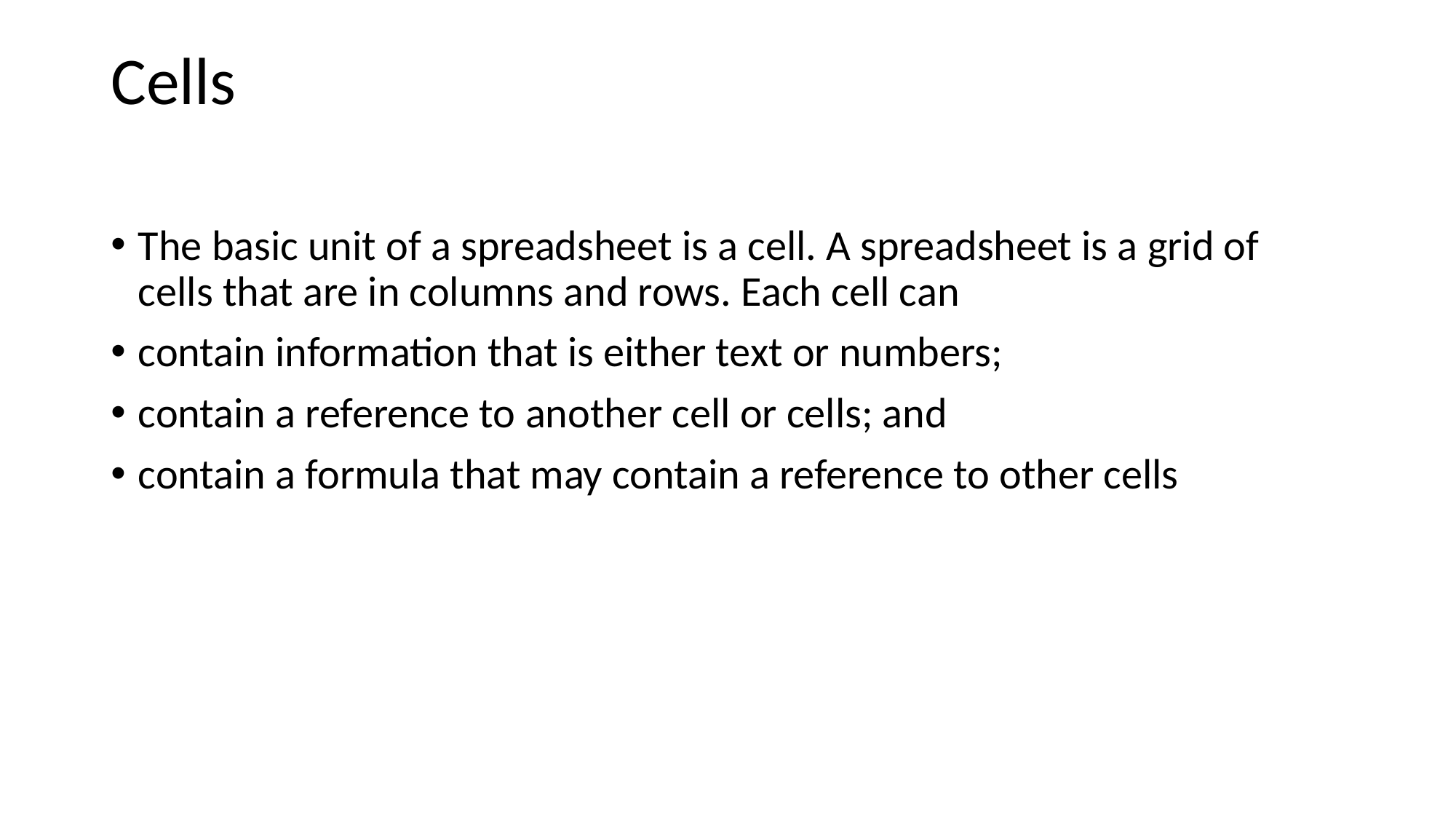

# Cells
The basic unit of a spreadsheet is a cell. A spreadsheet is a grid of cells that are in columns and rows. Each cell can
contain information that is either text or numbers;
contain a reference to another cell or cells; and
contain a formula that may contain a reference to other cells